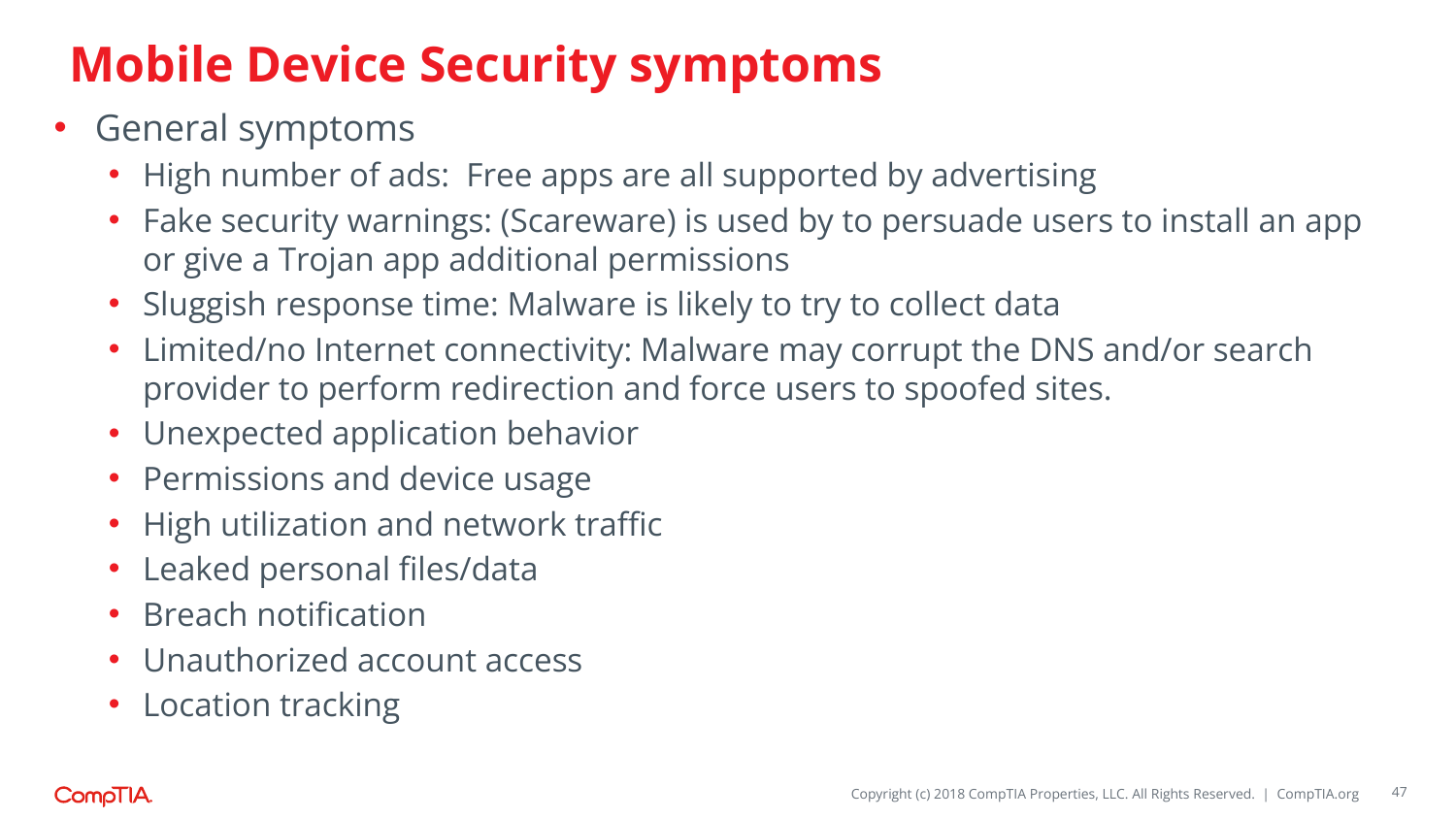

# Mobile Device Security symptoms
General symptoms
High number of ads:  Free apps are all supported by advertising
Fake security warnings: (Scareware) is used by to persuade users to install an app or give a Trojan app additional permissions
Sluggish response time: Malware is likely to try to collect data
Limited/no Internet connectivity: Malware may corrupt the DNS and/or search provider to perform redirection and force users to spoofed sites.
Unexpected application behavior
Permissions and device usage
High utilization and network traffic
Leaked personal files/data
Breach notification
Unauthorized account access
Location tracking
47